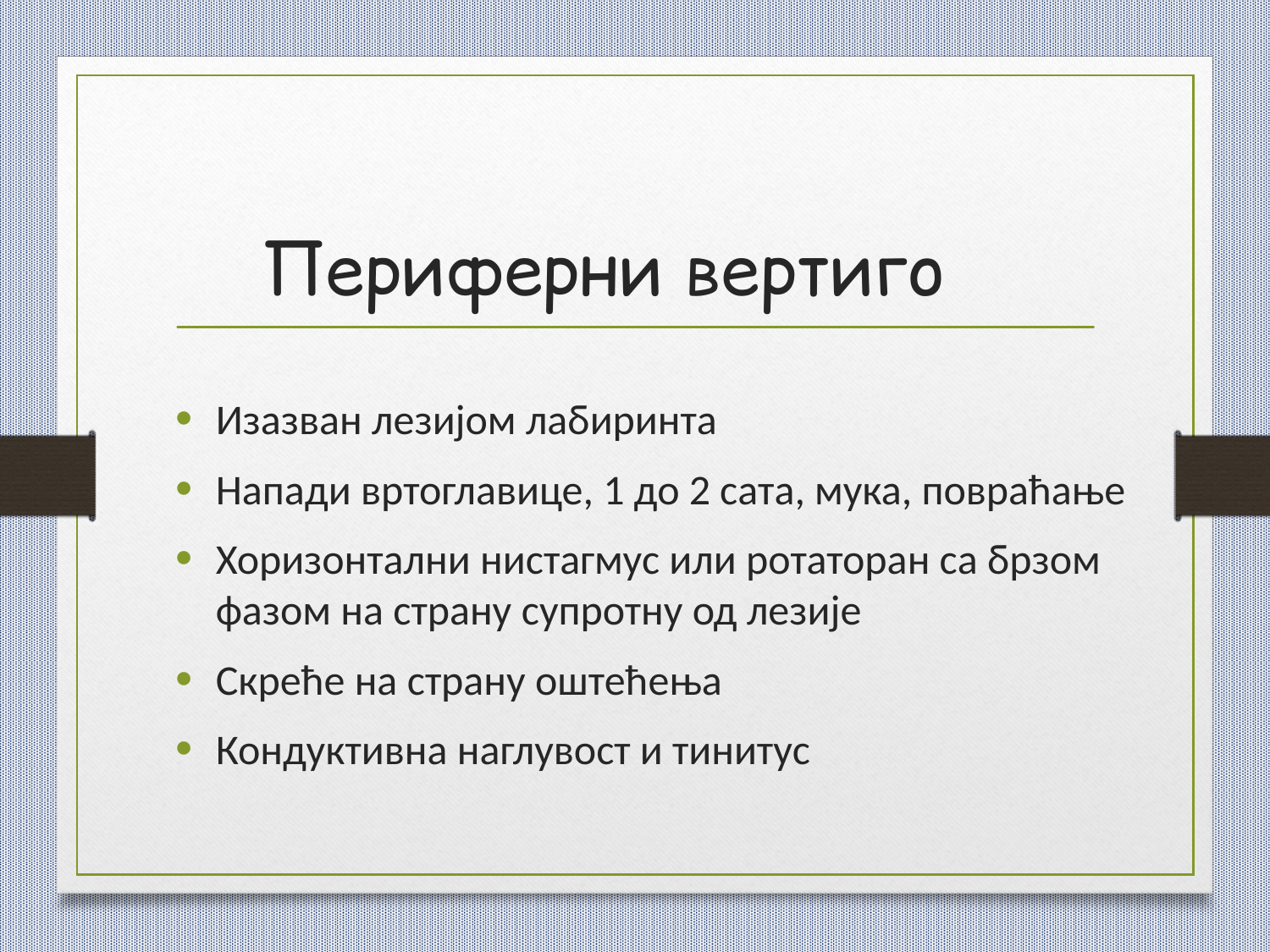

# Периферни вертиго
Изазван лезијом лабиринта
Напади вртоглавице, 1 до 2 сата, мука, повраћање
Хоризонтални нистагмус или ротаторан са брзом фазом на страну супротну од лезије
Скреће на страну оштећења
Кондуктивна наглувост и тинитус